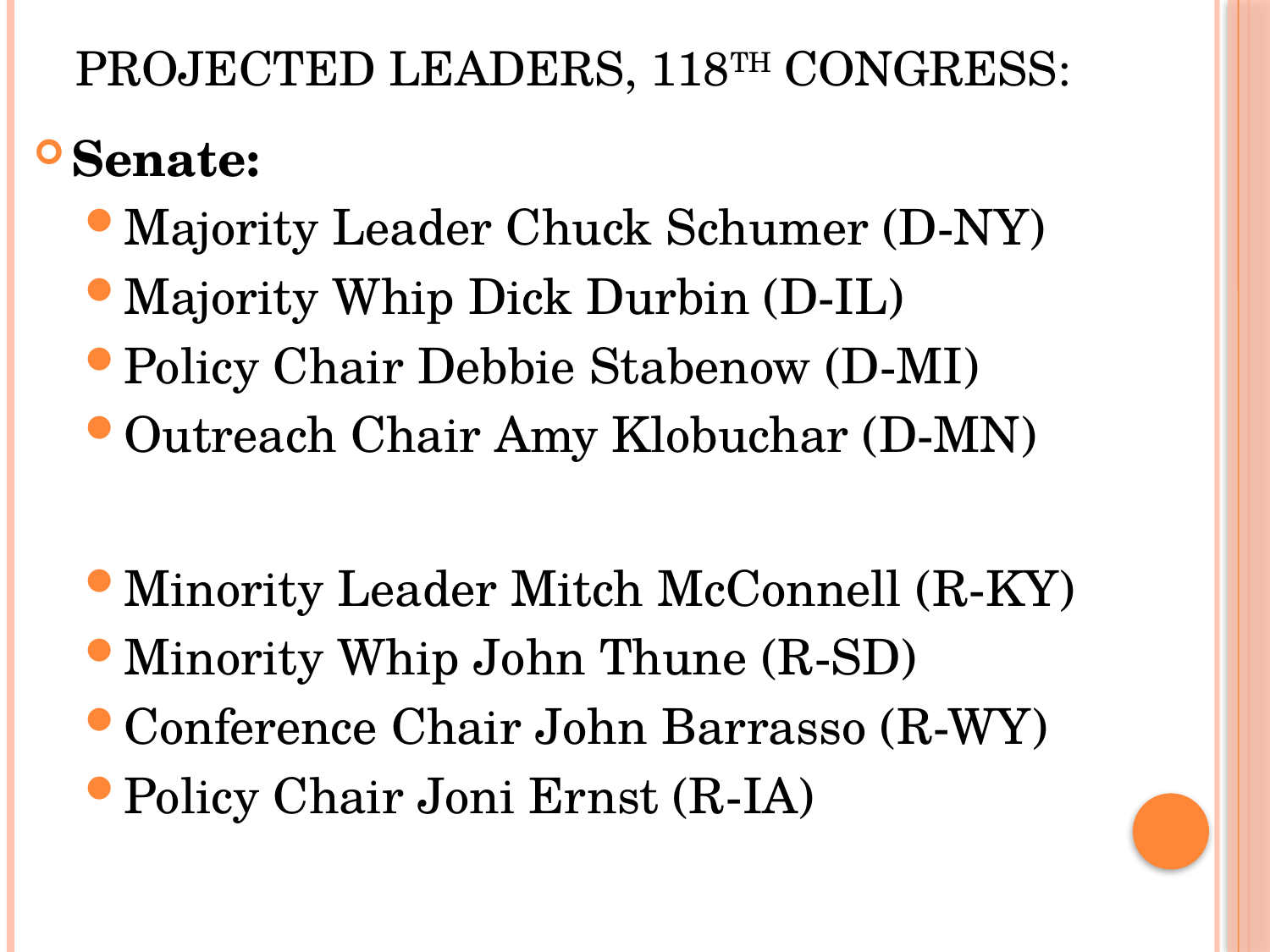

# Projected Leaders, 118th Congress:
Senate:
Majority Leader Chuck Schumer (D-NY)
Majority Whip Dick Durbin (D-IL)
Policy Chair Debbie Stabenow (D-MI)
Outreach Chair Amy Klobuchar (D-MN)

Minority Leader Mitch McConnell (R-KY)
Minority Whip John Thune (R-SD)
Conference Chair John Barrasso (R-WY)
Policy Chair Joni Ernst (R-IA)